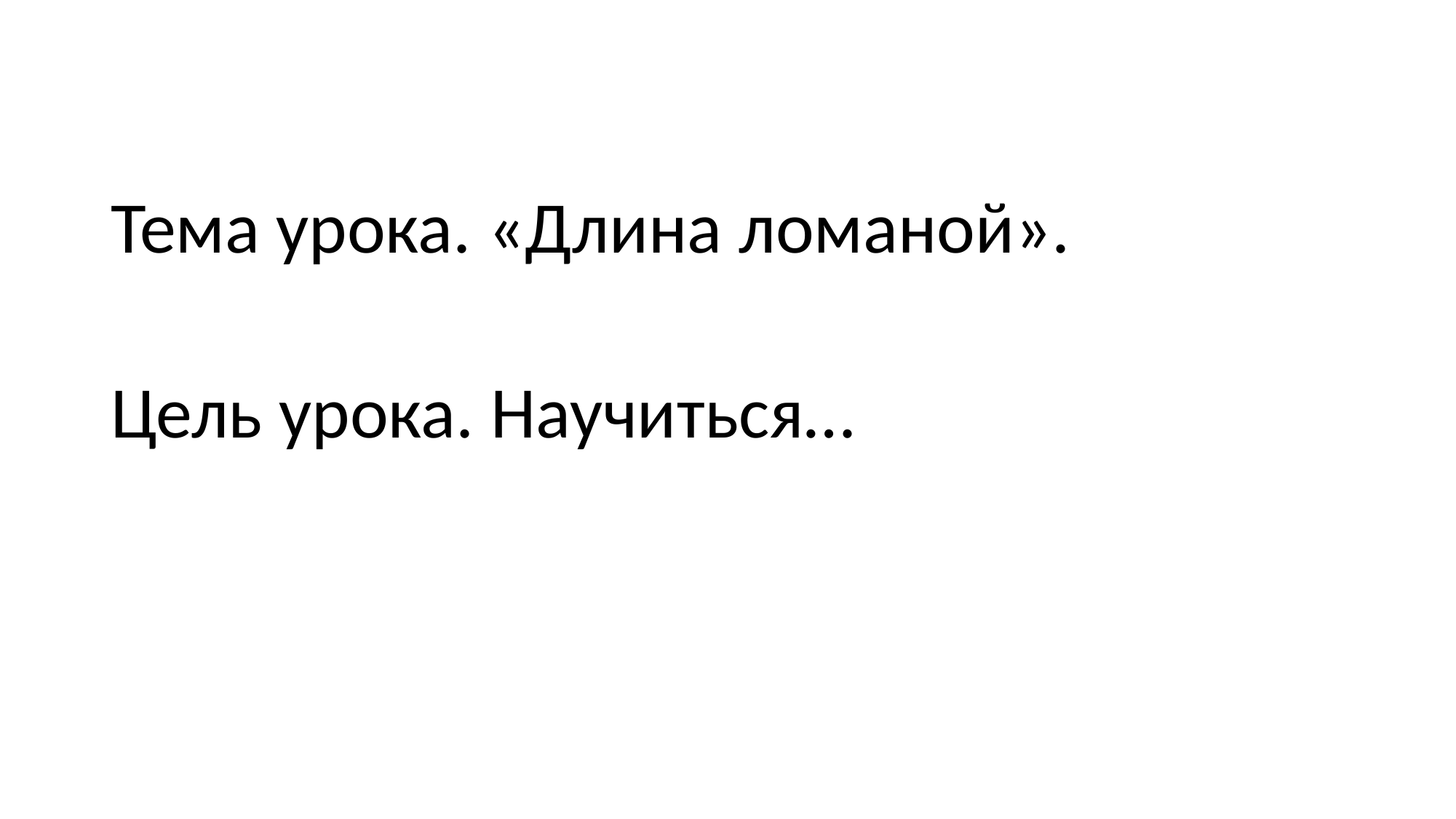

# Тема урока. «Длина ломаной».
Цель урока. Научиться…